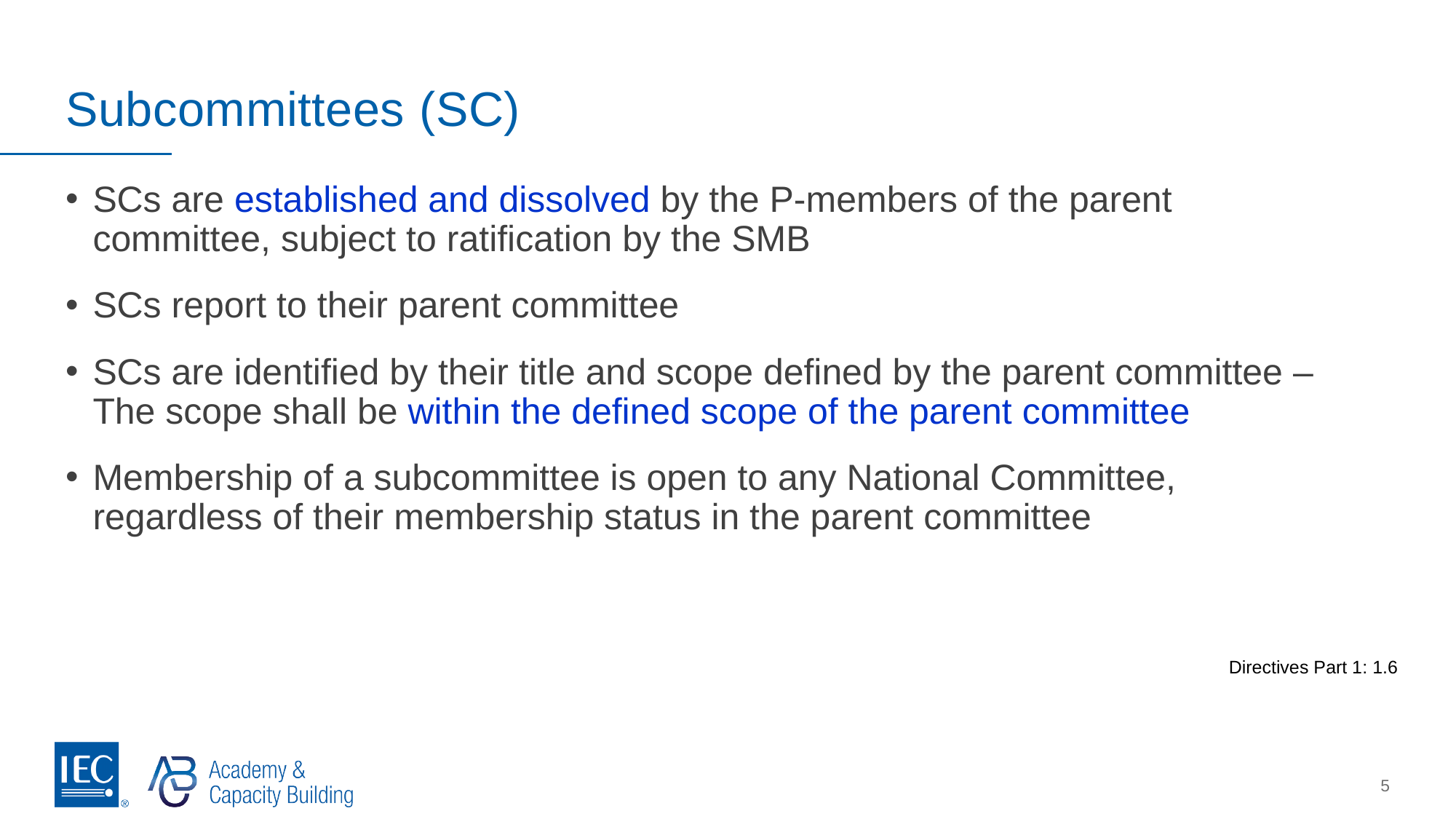

# Subcommittees (SC)

SCs are established and dissolved by the P-members of the parent committee, subject to ratification by the SMB
SCs report to their parent committee
SCs are identified by their title and scope defined by the parent committee – The scope shall be within the defined scope of the parent committee
Membership of a subcommittee is open to any National Committee, regardless of their membership status in the parent committee
Directives Part 1: 1.6
5